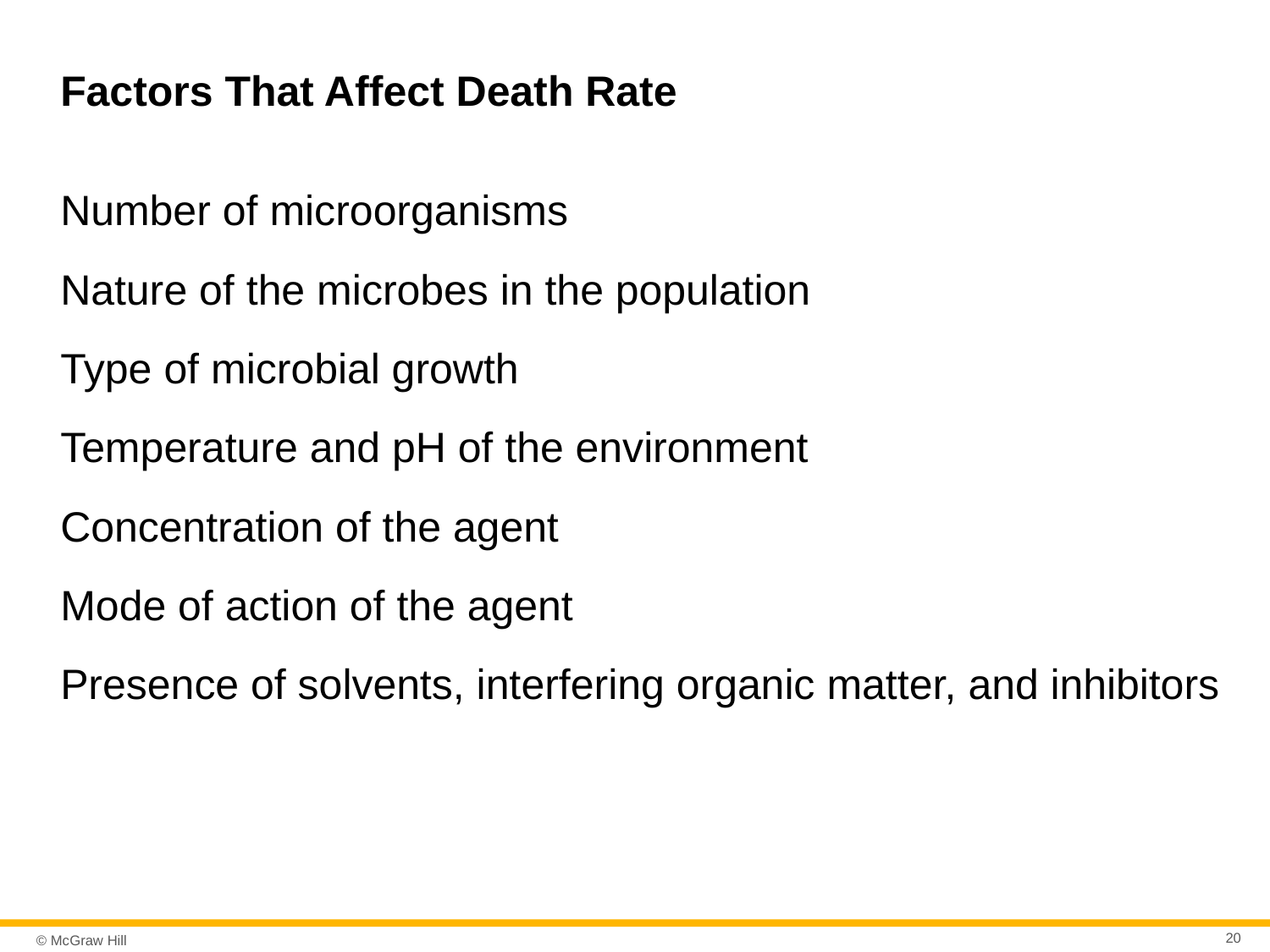

# Factors That Affect Death Rate
Number of microorganisms
Nature of the microbes in the population
Type of microbial growth
Temperature and pH of the environment
Concentration of the agent
Mode of action of the agent
Presence of solvents, interfering organic matter, and inhibitors